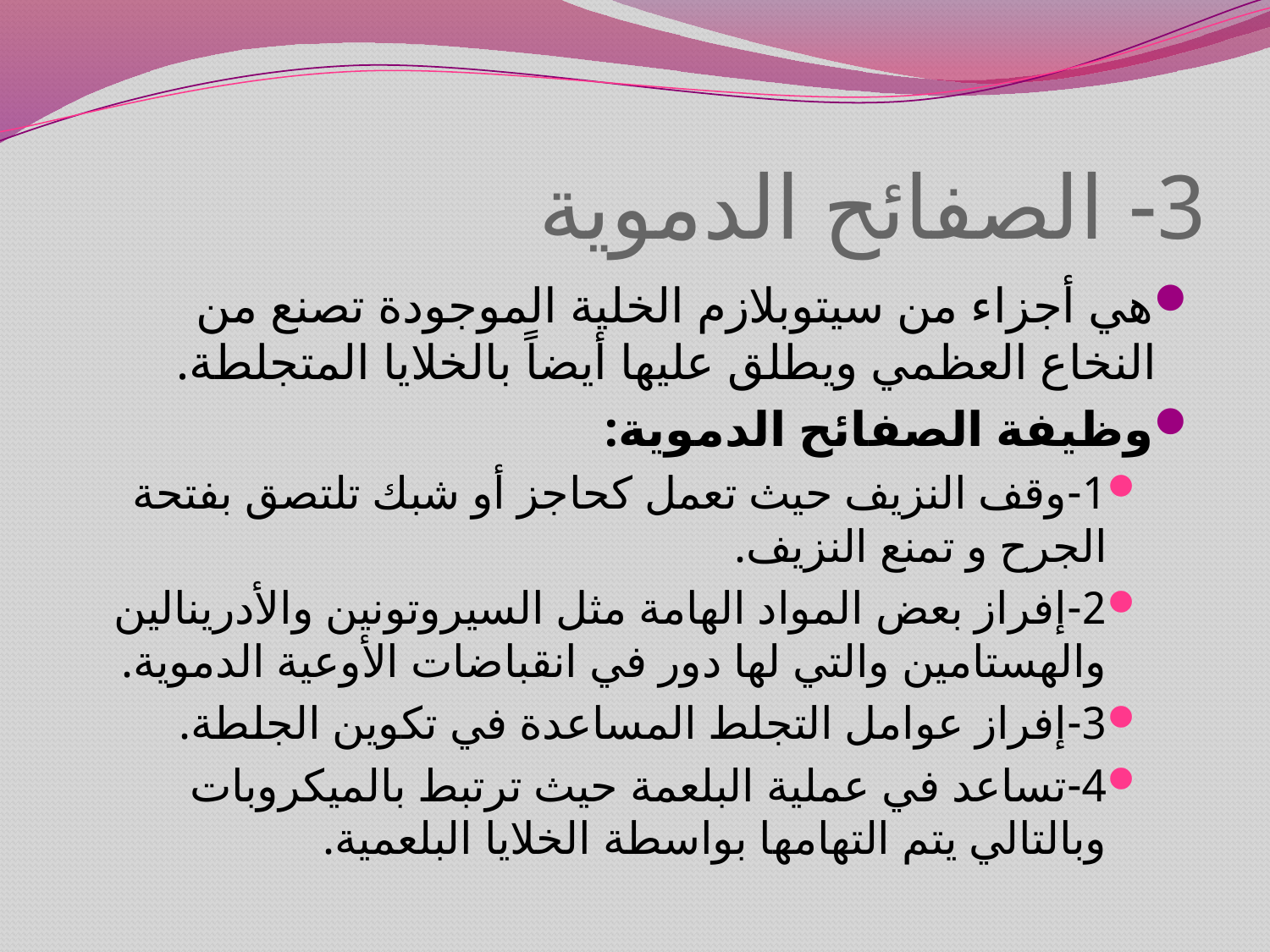

# 3- الصفائح الدموية
هي أجزاء من سيتوبلازم الخلية الموجودة تصنع من النخاع العظمي ويطلق عليها أيضاً بالخلايا المتجلطة.
وظيفة الصفائح الدموية:
1-وقف النزيف حيث تعمل كحاجز أو شبك تلتصق بفتحة الجرح و تمنع النزيف.
2-إفراز بعض المواد الهامة مثل السيروتونين والأدرينالين والهستامين والتي لها دور في انقباضات الأوعية الدموية.
3-إفراز عوامل التجلط المساعدة في تكوين الجلطة.
4-تساعد في عملية البلعمة حيث ترتبط بالميكروبات وبالتالي يتم التهامها بواسطة الخلايا البلعمية.